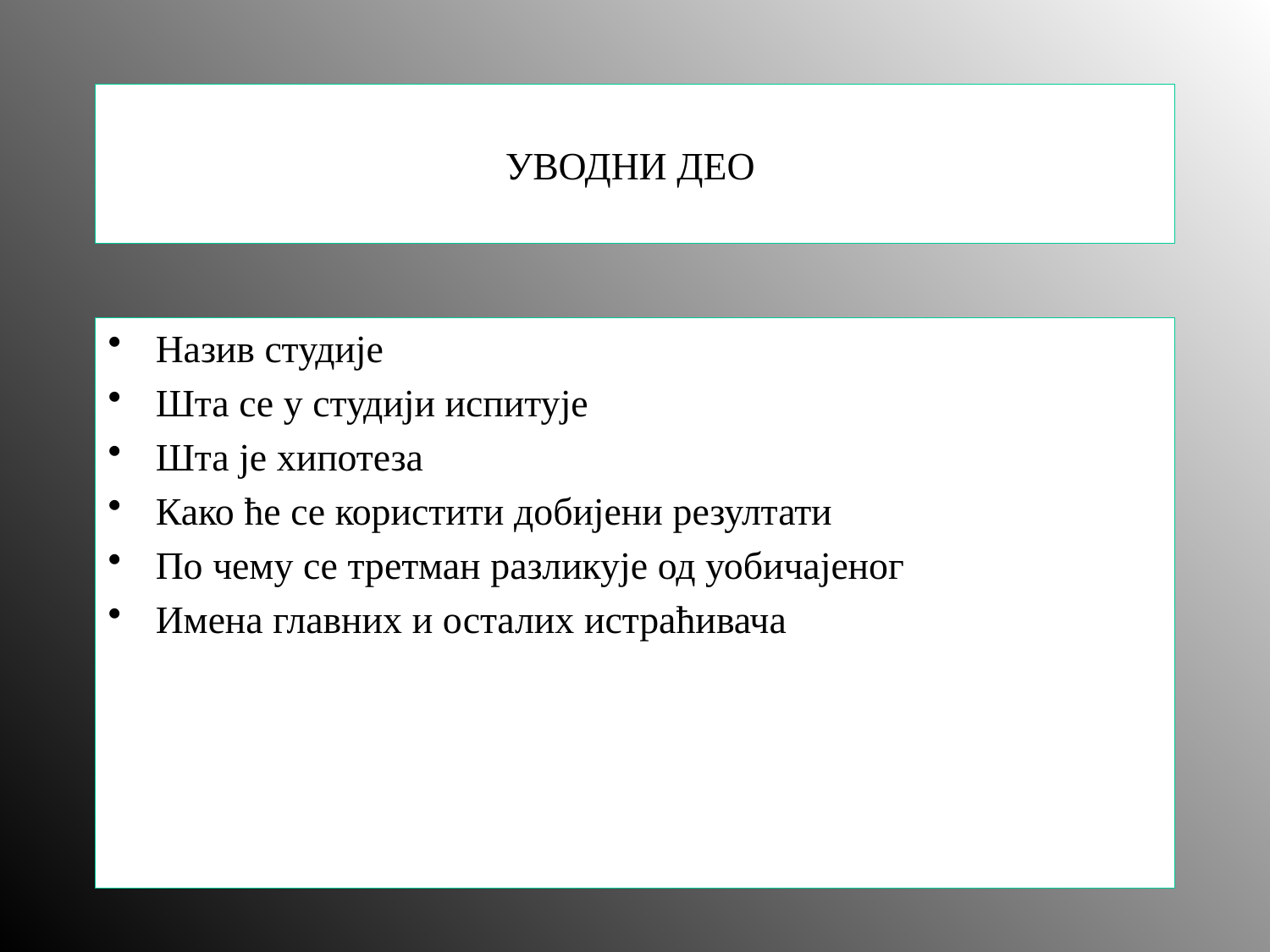

# УВОДНИ ДЕО
Назив студије
Шта се у студији испитује
Шта је хипотеза
Како ће се користити добијени резултати
По чему се третман разликује од уобичајеног
Имена главних и осталих истраћивача